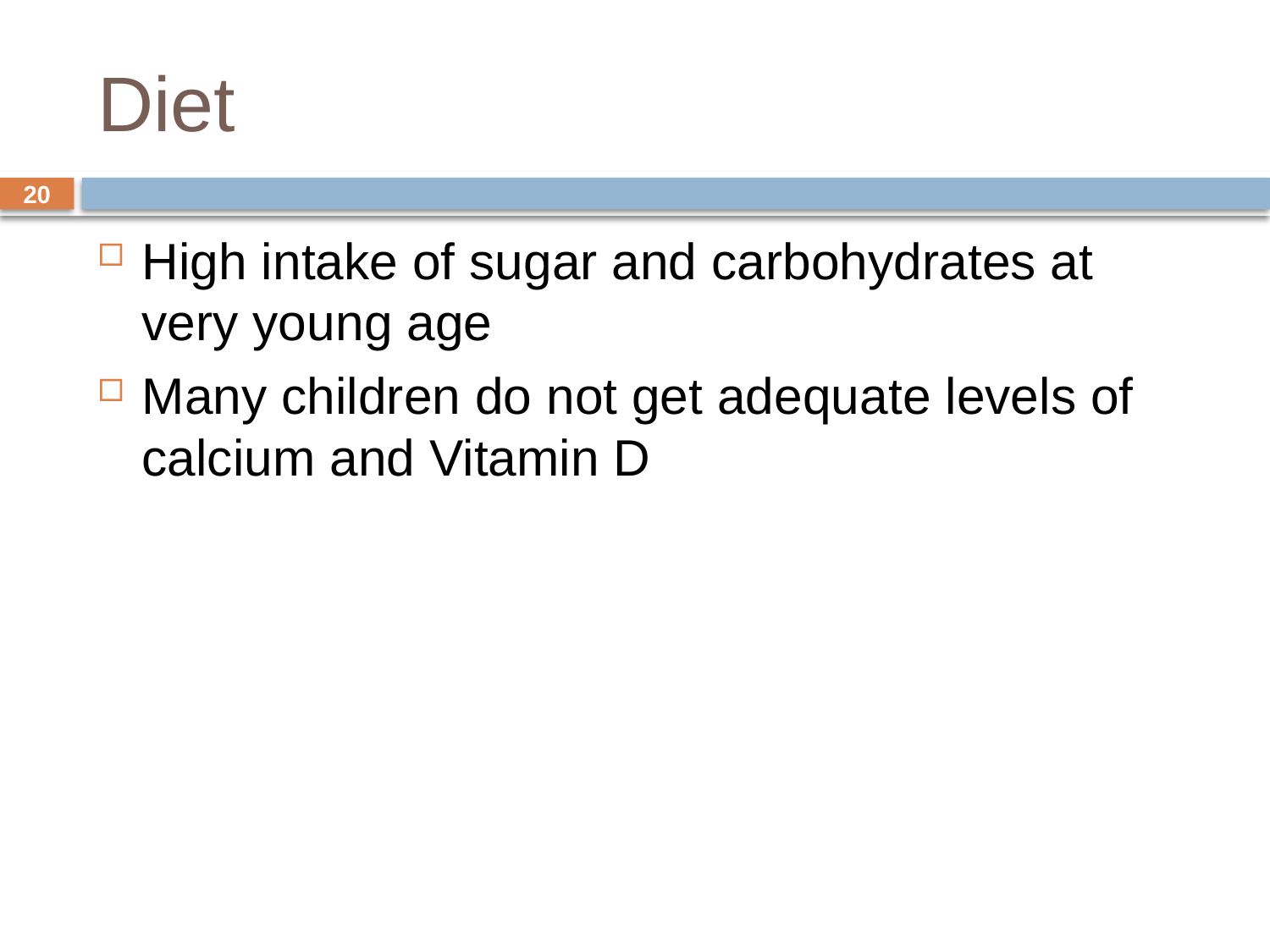

# Diet
20
High intake of sugar and carbohydrates at very young age
Many children do not get adequate levels of calcium and Vitamin D